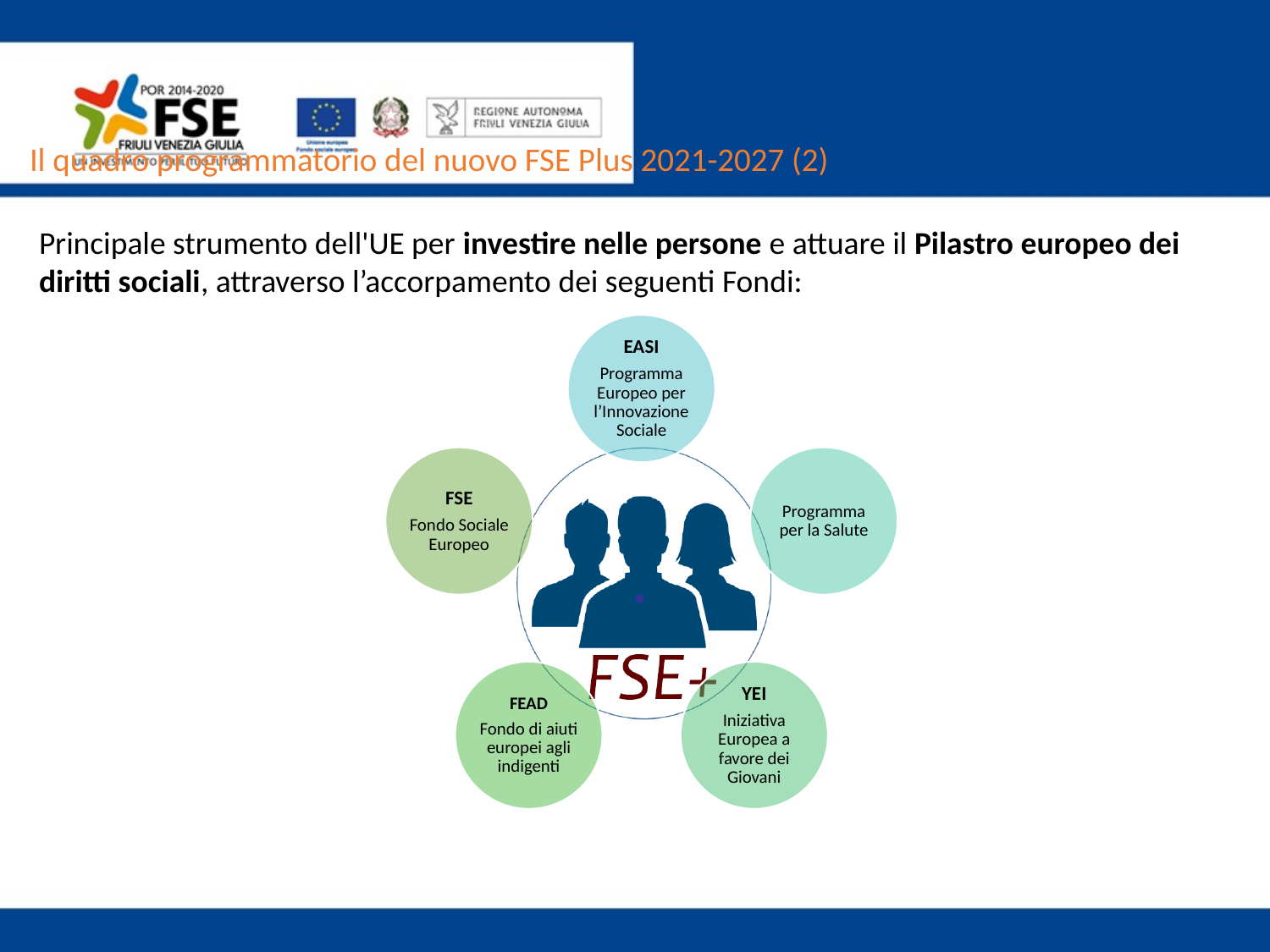

# Il quadro programmatorio del nuovo FSE Plus 2021-2027 (2)
Principale strumento dell'UE per investire nelle persone e attuare il Pilastro europeo dei diritti sociali, attraverso l’accorpamento dei seguenti Fondi:
.
EASI
Programma Europeo per l’Innovazione Sociale
Programma per la Salute
YEI
Iniziativa Europea a favore dei Giovani
FEAD
Fondo di aiuti europei agli indigenti
FSE
Fondo Sociale Europeo